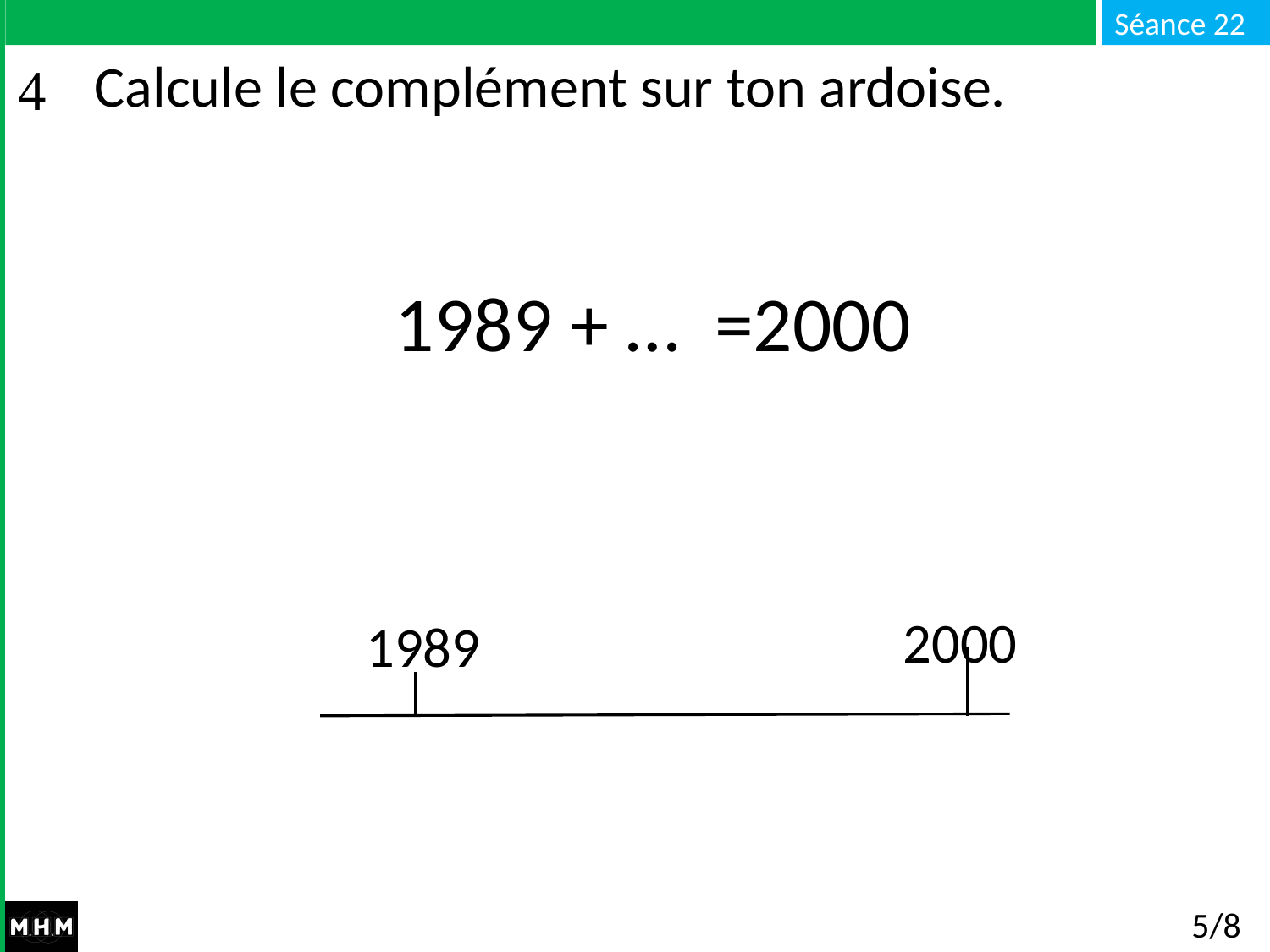

# Calcule le complément sur ton ardoise.
 1989 + …  =2000
2000
1989
5/8